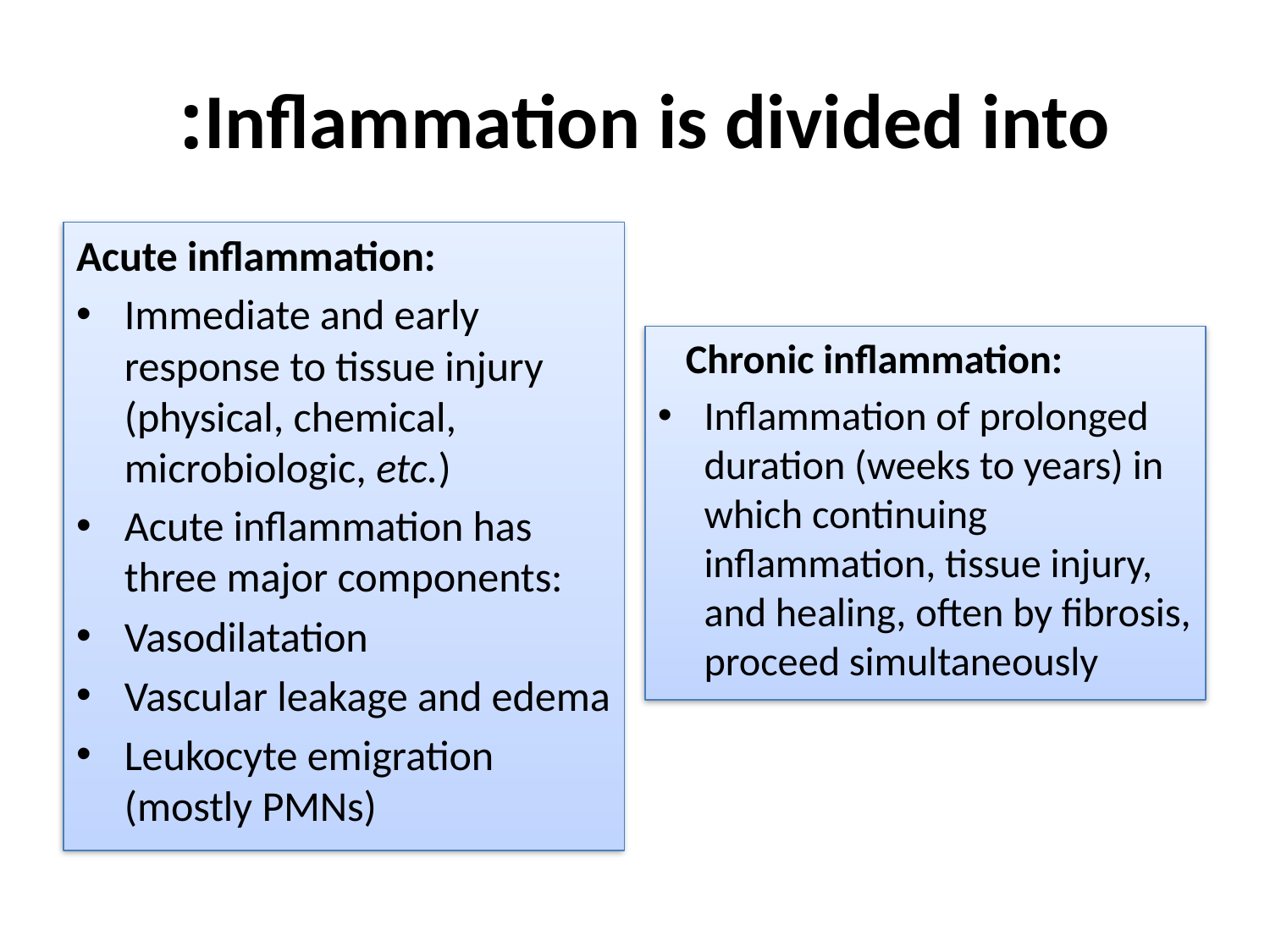

# Inflammation is divided into:
Acute inflammation:
Immediate and early response to tissue injury (physical, chemical, microbiologic, etc.)
Acute inflammation has three major components:
Vasodilatation
Vascular leakage and edema
Leukocyte emigration (mostly PMNs)

   Chronic inflammation:
Inflammation of prolonged duration (weeks to years) in which continuing inflammation, tissue injury, and healing, often by fibrosis, proceed simultaneously